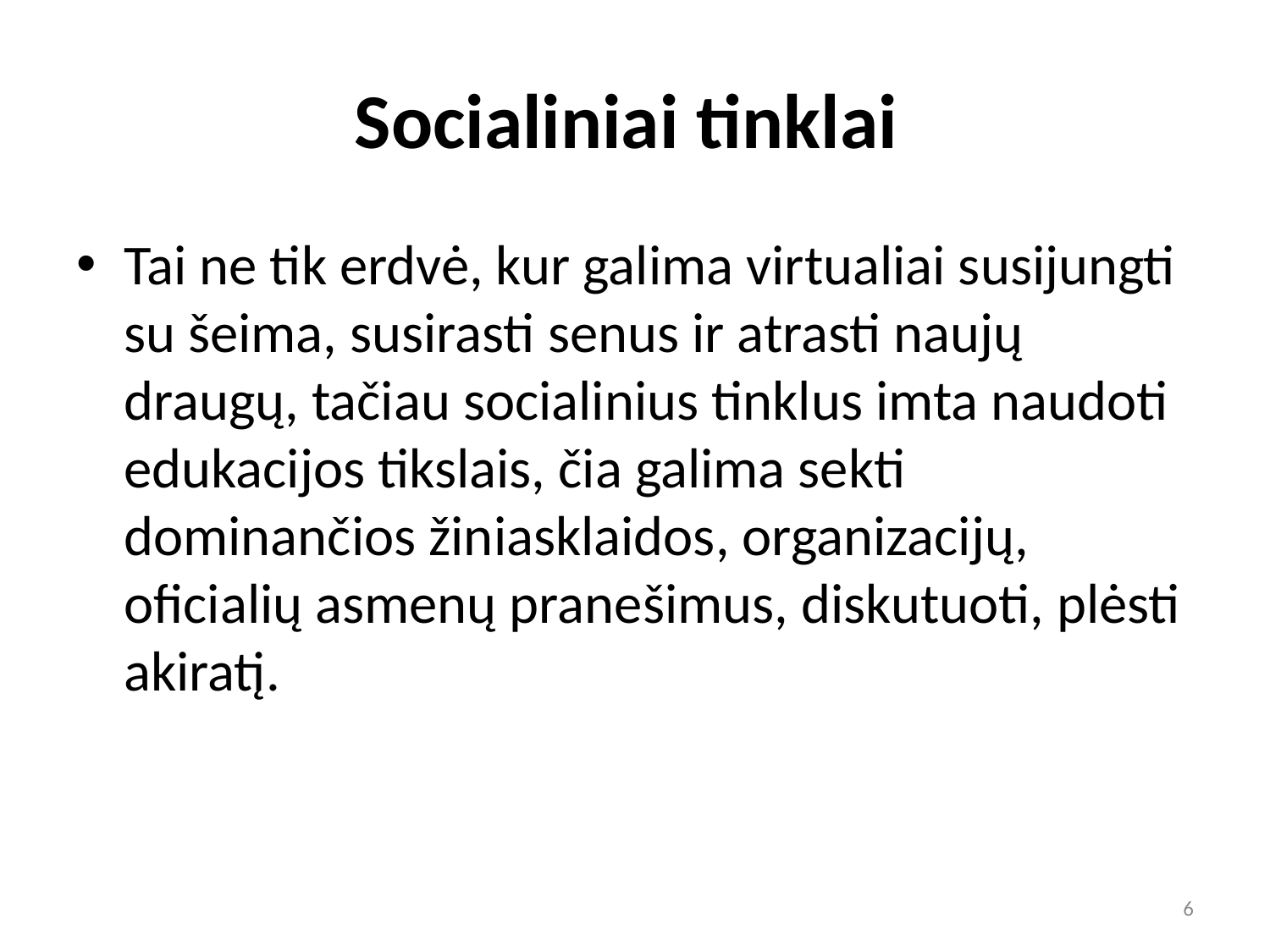

# Socialiniai tinklai
Tai ne tik erdvė, kur galima virtualiai susijungti su šeima, susirasti senus ir atrasti naujų draugų, tačiau socialinius tinklus imta naudoti edukacijos tikslais, čia galima sekti dominančios žiniasklaidos, organizacijų, oficialių asmenų pranešimus, diskutuoti, plėsti akiratį.

6